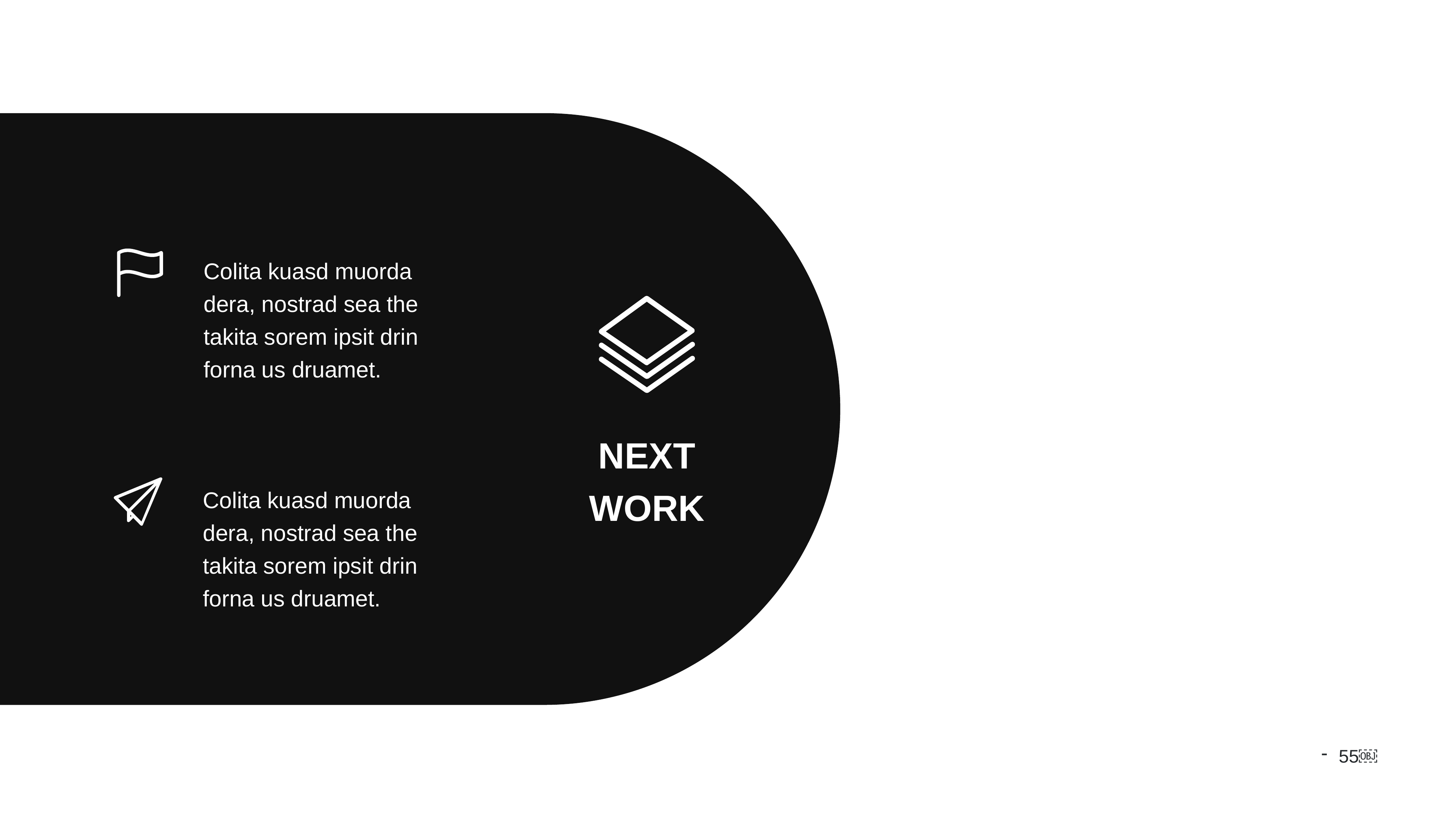

Colita kuasd muorda dera, nostrad sea the takita sorem ipsit drin forna us druamet.

NEXT WORK

Colita kuasd muorda dera, nostrad sea the takita sorem ipsit drin forna us druamet.